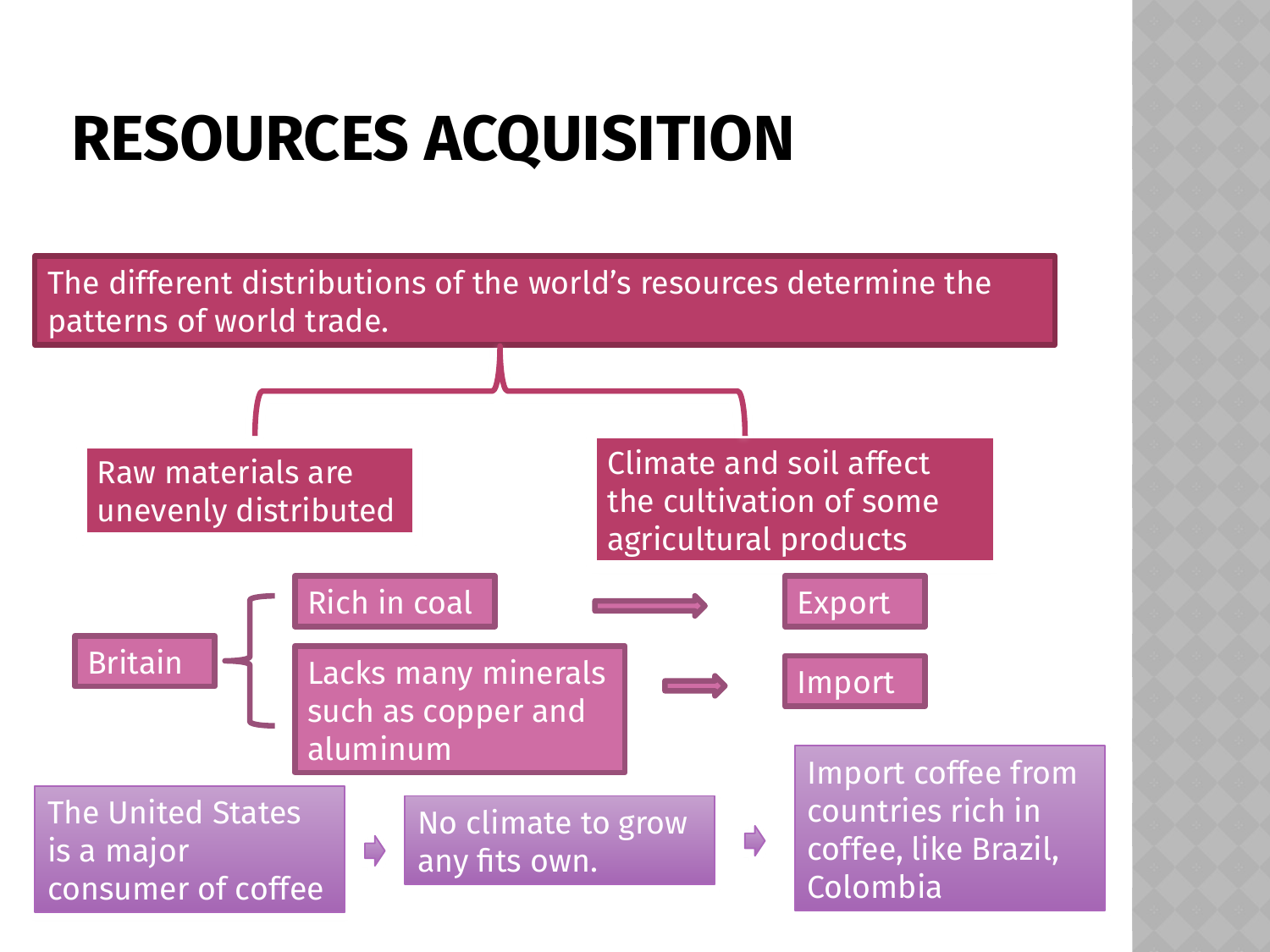

# RESOURCES ACQUISITION

The different distributions of the world’s resources determine the patterns of world trade.
Climate and soil affect the cultivation of some agricultural products
Raw materials are unevenly distributed
Rich in coal
Export

Britain
Lacks many minerals such as copper and aluminum
Import

Import coffee from countries rich in coffee, like Brazil, Colombia
The United States is a major consumer of coffee
No climate to grow  any fits own.